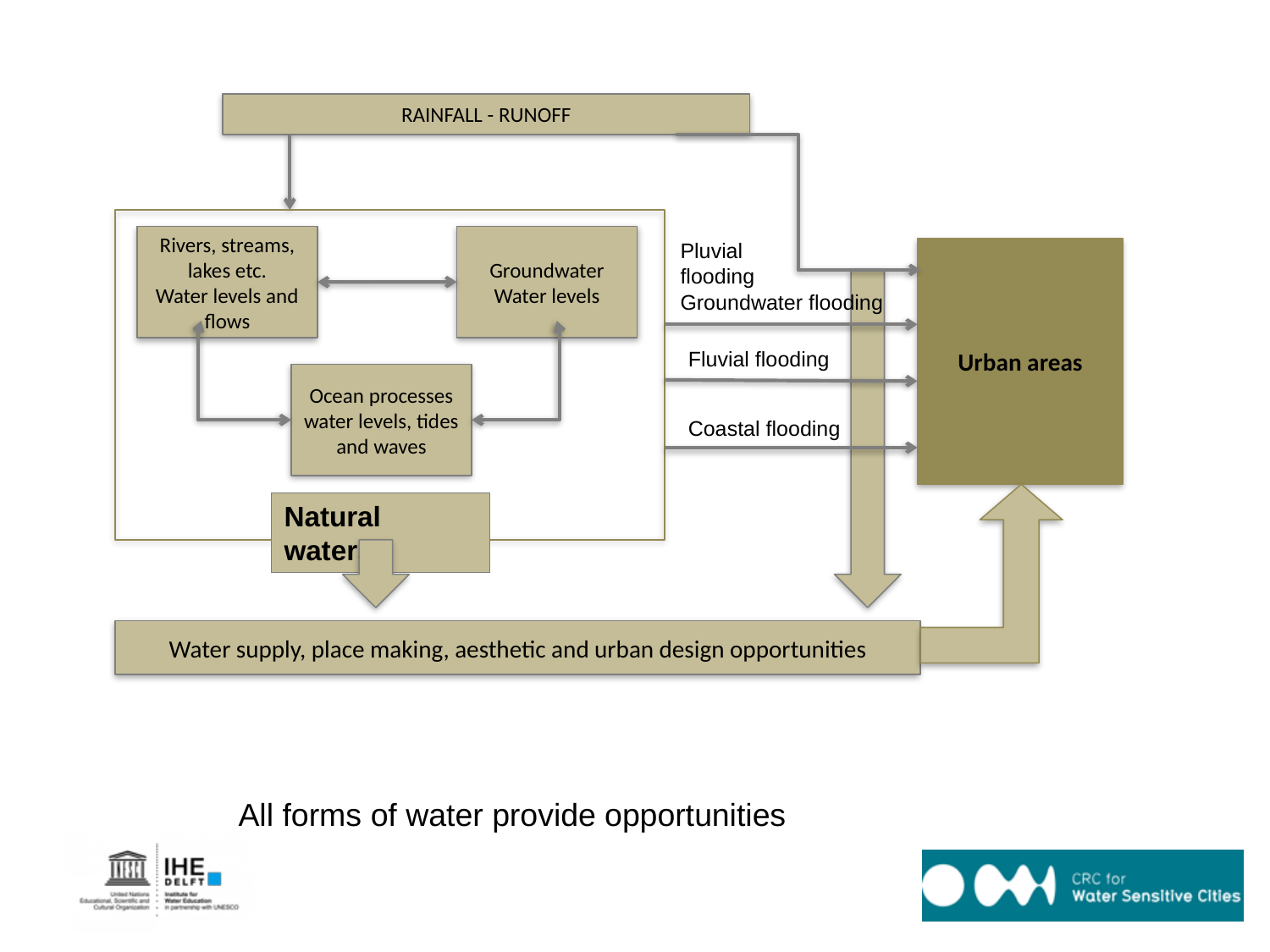

RAINFALL - RUNOFF

Groundwater
Water levels
Rivers, streams, lakes etc.
Water levels and flows
Pluvial flooding
Urban areas

Groundwater flooding
Fluvial flooding
Ocean processes water levels, tides and waves
Coastal flooding

Natural waters

Water supply, place making, aesthetic and urban design opportunities
All forms of water provide opportunities